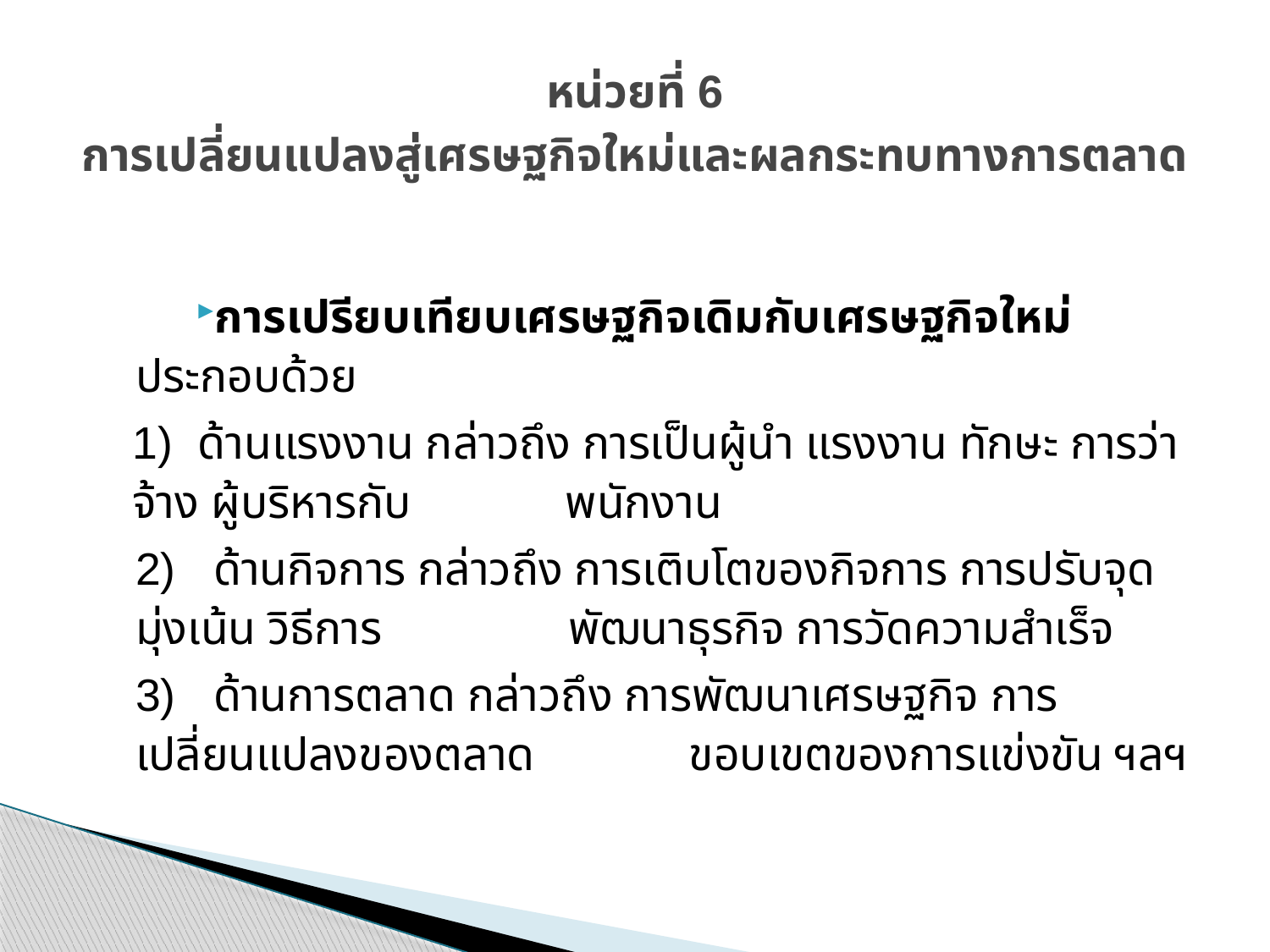

# หน่วยที่ 6 การเปลี่ยนแปลงสู่เศรษฐกิจใหม่และผลกระทบทางการตลาด
การเปรียบเทียบเศรษฐกิจเดิมกับเศรษฐกิจใหม่ ประกอบด้วย
	1)  ด้านแรงงาน กล่าวถึง การเป็นผู้นำ แรงงาน ทักษะ การว่าจ้าง ผู้บริหารกับ	      พนักงาน
	2)   ด้านกิจการ กล่าวถึง การเติบโตของกิจการ การปรับจุดมุ่งเน้น วิธีการ 	      พัฒนาธุรกิจ การวัดความสำเร็จ
	3)   ด้านการตลาด กล่าวถึง การพัฒนาเศรษฐกิจ การเปลี่ยนแปลงของตลาด 	      ขอบเขตของการแข่งขัน ฯลฯ